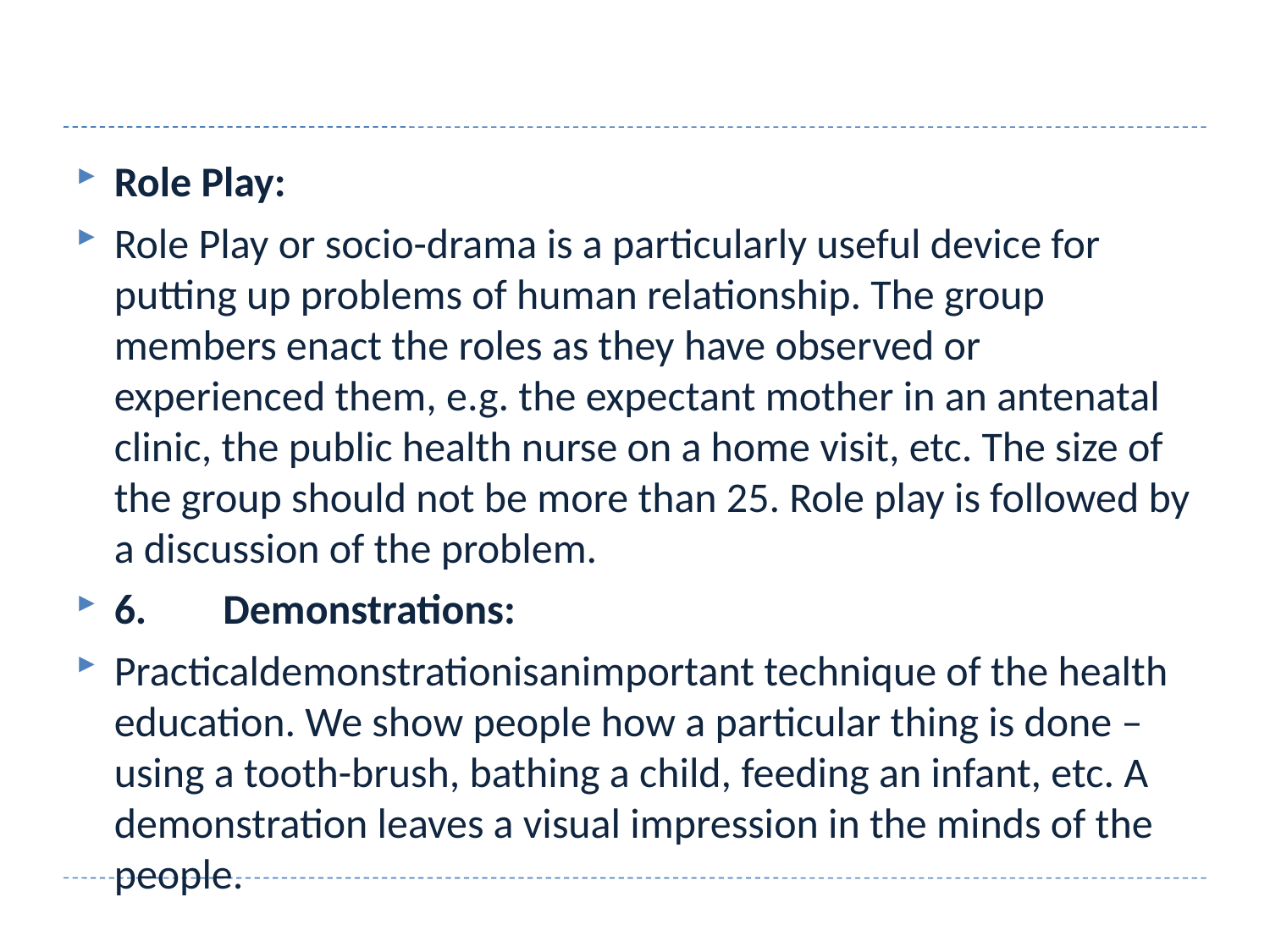

#
Role Play:
Role Play or socio-drama is a particularly useful device for putting up problems of human relationship. The group members enact the roles as they have observed or experienced them, e.g. the expectant mother in an antenatal clinic, the public health nurse on a home visit, etc. The size of the group should not be more than 25. Role play is followed by a discussion of the problem.
6.        Demonstrations:
Practicaldemonstrationisanimportant technique of the health education. We show people how a particular thing is done – using a tooth-brush, bathing a child, feeding an infant, etc. A demonstration leaves a visual impression in the minds of the people.